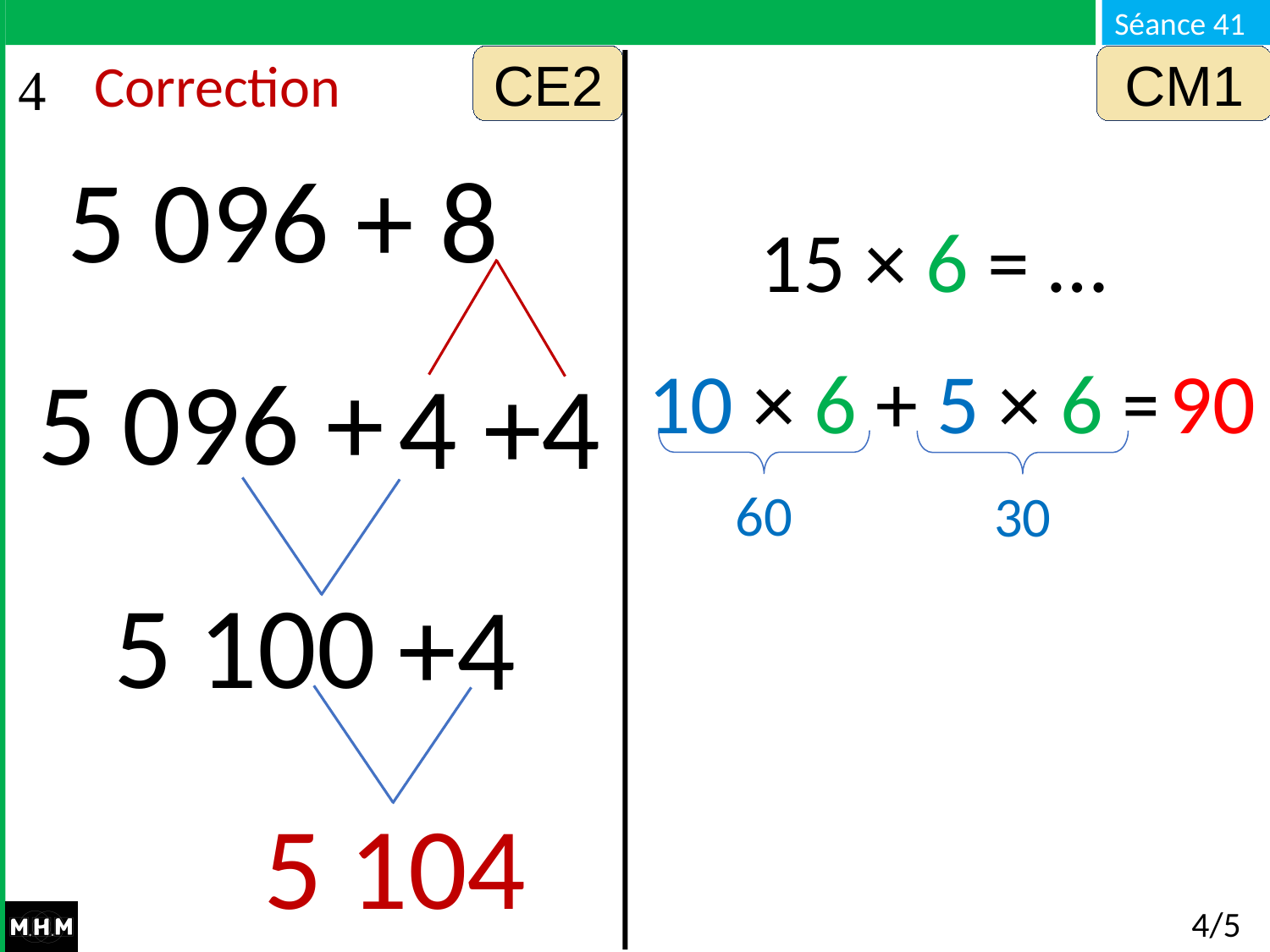

CE2
CM1

# Correction
5 096 + 8
15 × 6 = …
5 096 +
10 × 6 + 5 × 6 = …
90
4 +4

60

30
5 100
+4
5 104
4/5